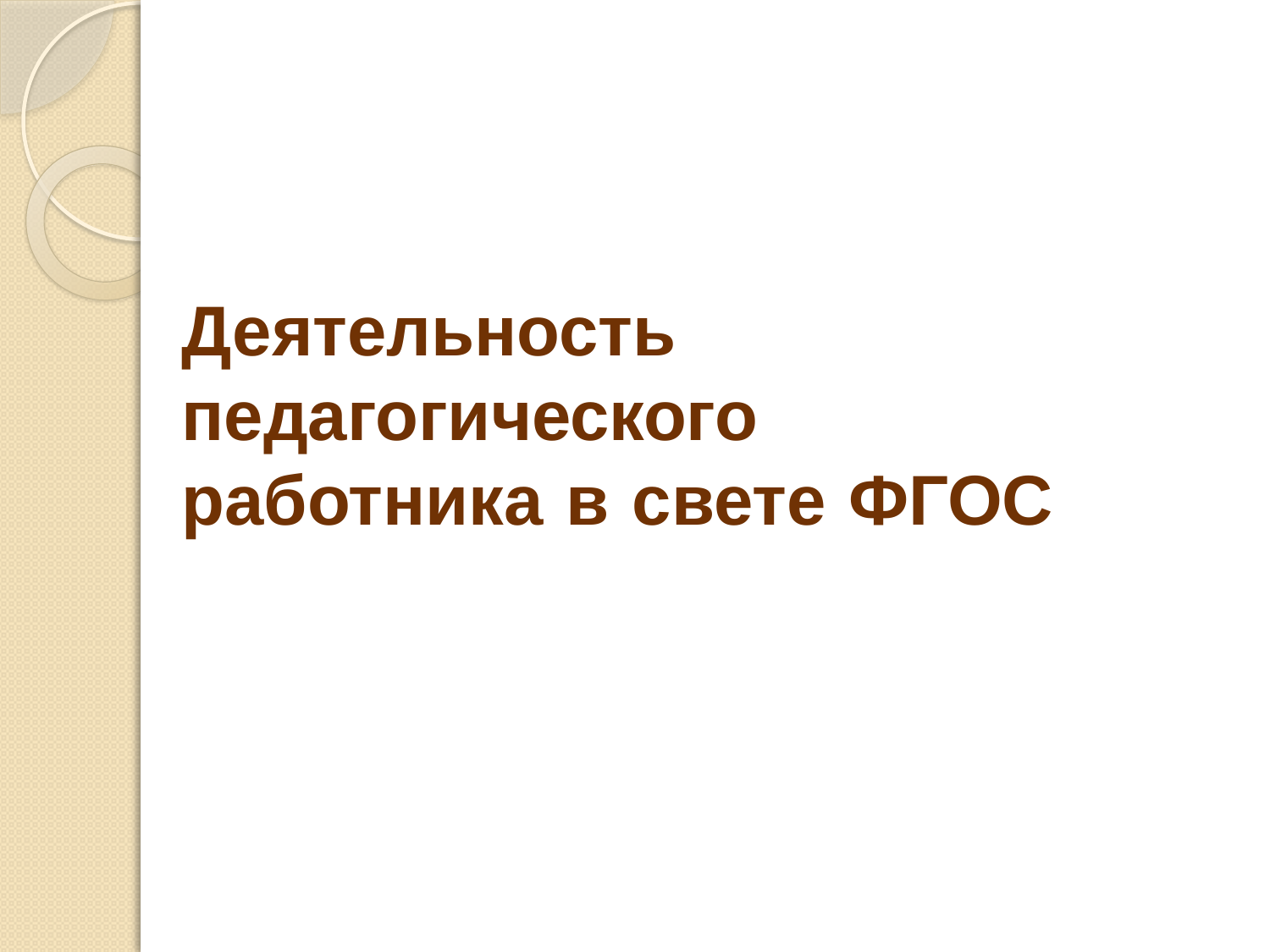

# Деятельность педагогического работника в свете ФГОС